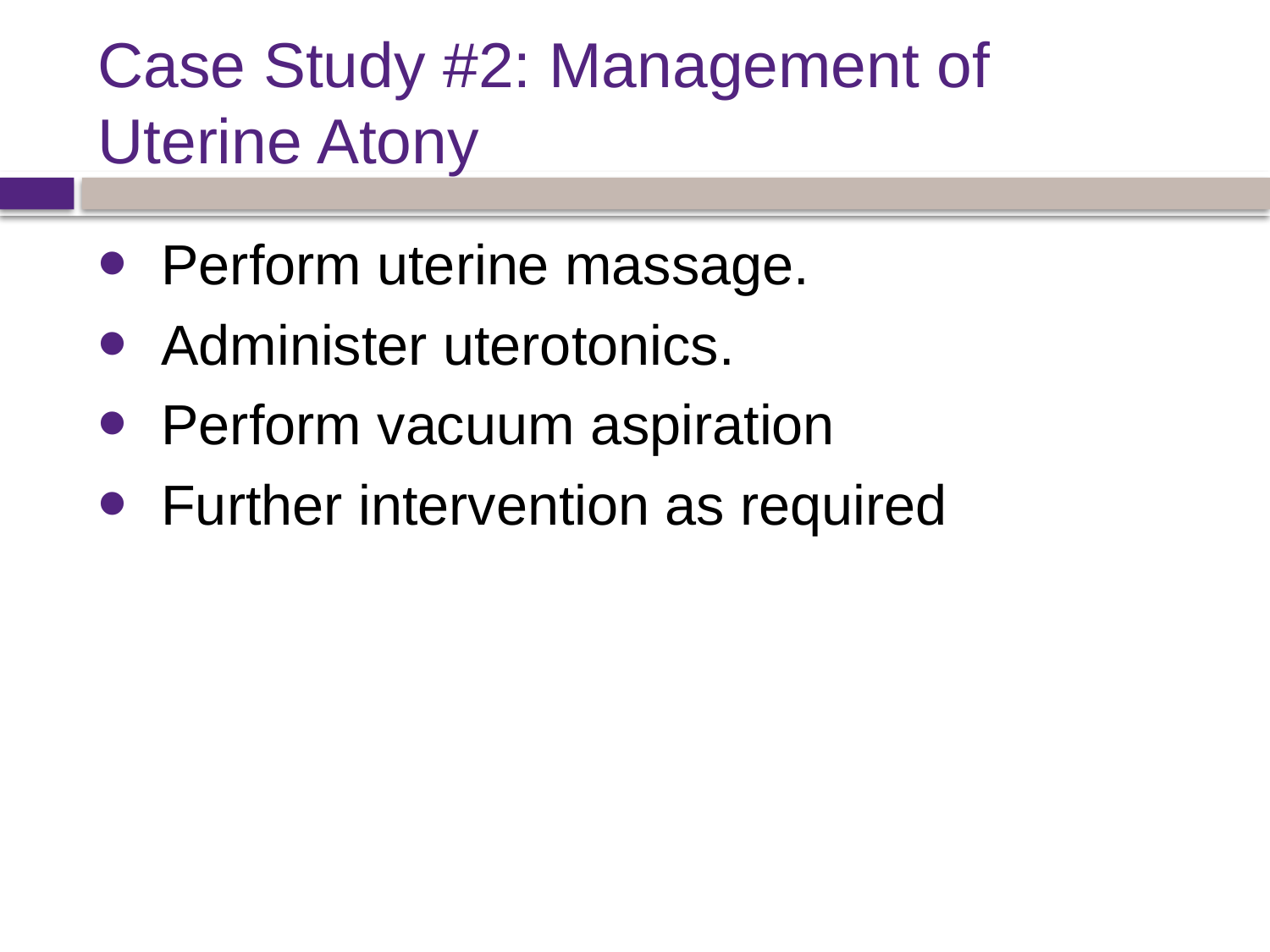

# Case Study #2: Management of Uterine Atony
Perform uterine massage.
Administer uterotonics.
Perform vacuum aspiration
Further intervention as required